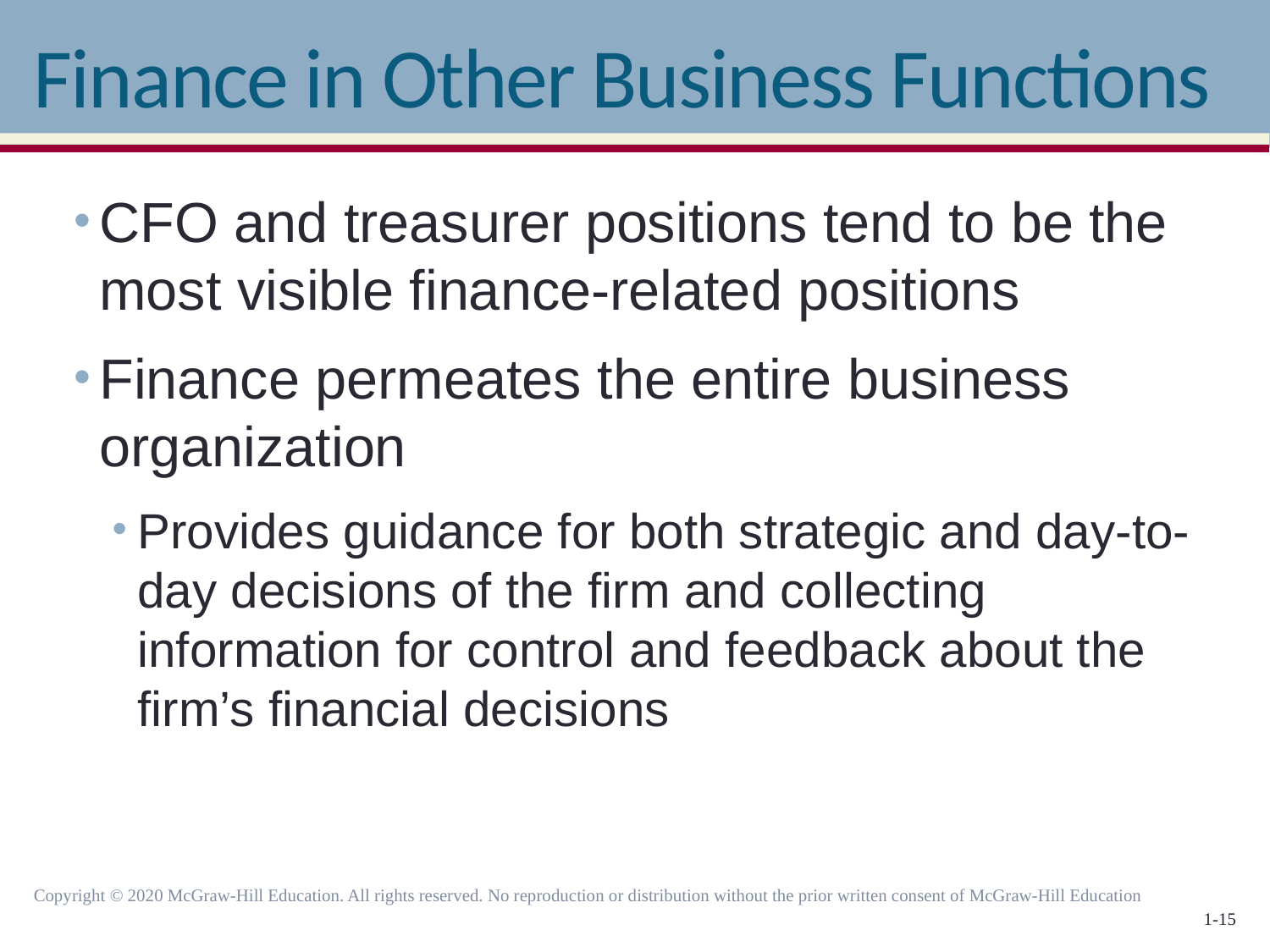

# Finance in Other Business Functions
CFO and treasurer positions tend to be the most visible finance-related positions
Finance permeates the entire business organization
Provides guidance for both strategic and day-to-day decisions of the firm and collecting information for control and feedback about the firm’s financial decisions

Copyright © 2020 McGraw-Hill Education. All rights reserved. No reproduction or distribution without the prior written consent of McGraw-Hill Education